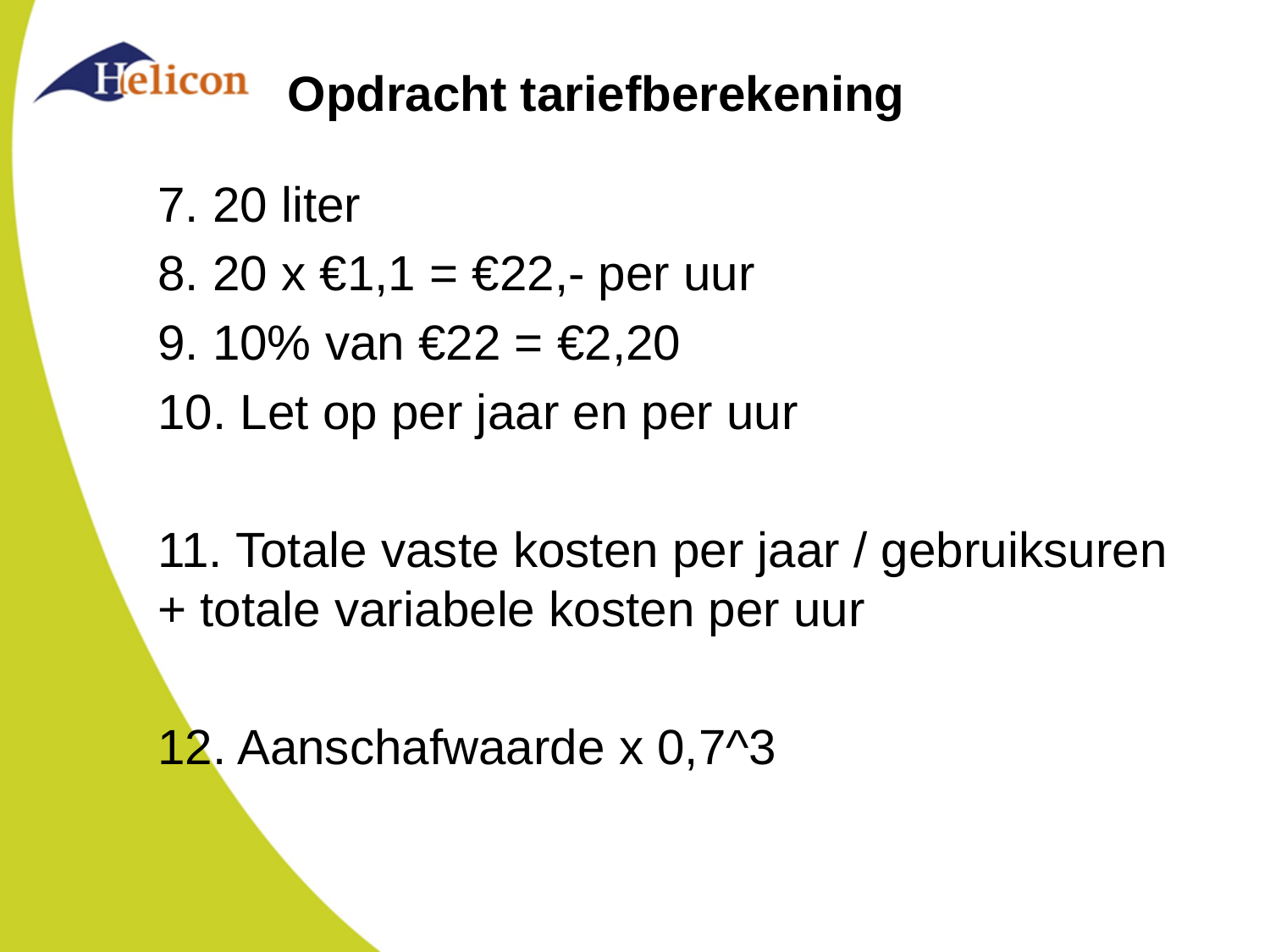

# Opdracht tariefberekening
7. 20 liter
8. 20 x €1,1 = €22,- per uur
9. 10% van €22 = €2,20
10. Let op per jaar en per uur

11. Totale vaste kosten per jaar / gebruiksuren + totale variabele kosten per uur

12. Aanschafwaarde x 0,7^3